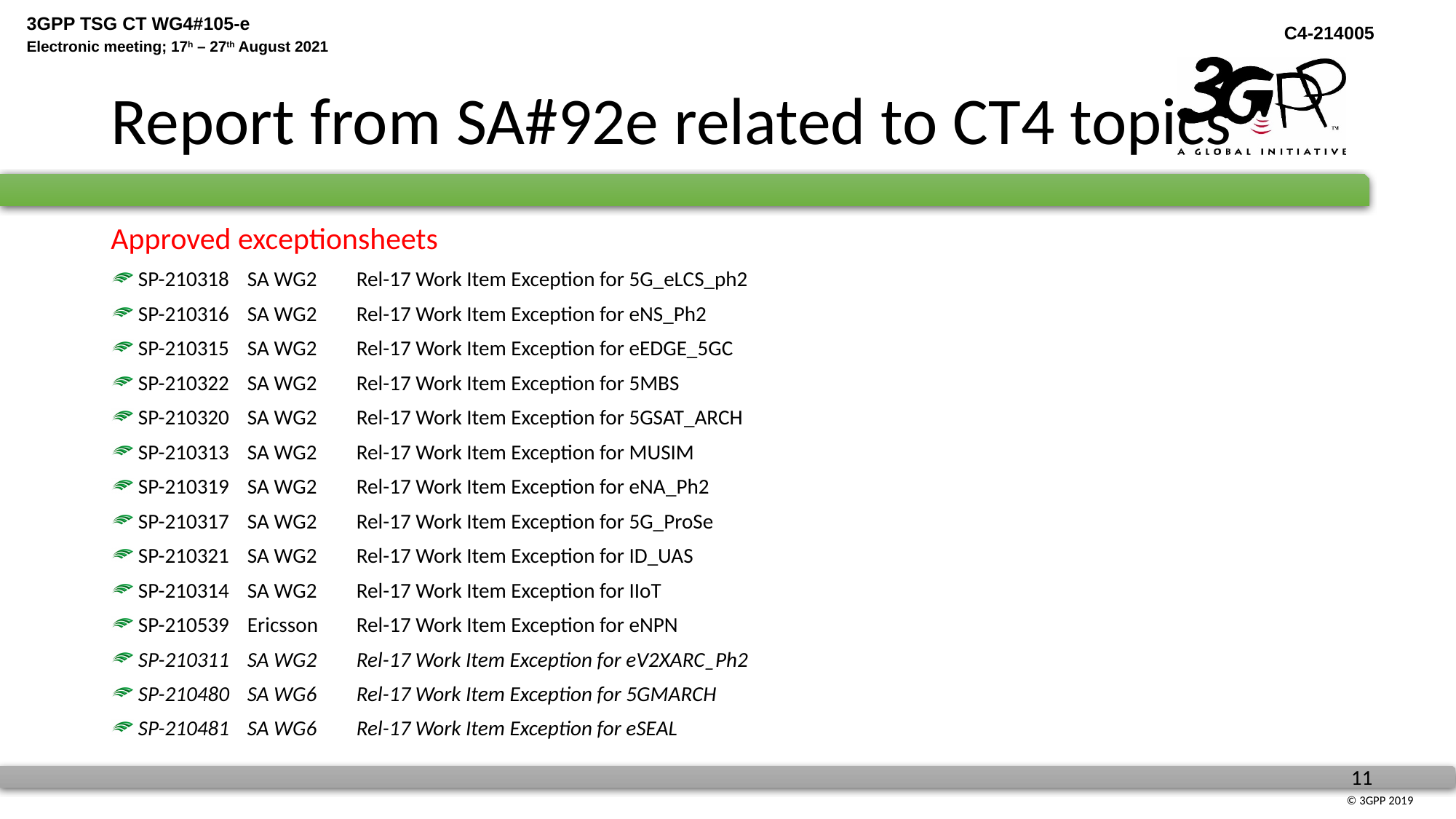

# Report from SA#92e related to CT4 topics
Approved exceptionsheets
SP-210318	SA WG2	Rel-17 Work Item Exception for 5G_eLCS_ph2
SP-210316	SA WG2	Rel-17 Work Item Exception for eNS_Ph2
SP-210315	SA WG2	Rel-17 Work Item Exception for eEDGE_5GC
SP-210322	SA WG2	Rel-17 Work Item Exception for 5MBS
SP-210320	SA WG2	Rel-17 Work Item Exception for 5GSAT_ARCH
SP-210313	SA WG2	Rel-17 Work Item Exception for MUSIM
SP-210319	SA WG2	Rel-17 Work Item Exception for eNA_Ph2
SP-210317	SA WG2	Rel-17 Work Item Exception for 5G_ProSe
SP-210321	SA WG2	Rel-17 Work Item Exception for ID_UAS
SP-210314	SA WG2	Rel-17 Work Item Exception for IIoT
SP-210539	Ericsson	Rel-17 Work Item Exception for eNPN
SP-210311	SA WG2	Rel-17 Work Item Exception for eV2XARC_Ph2
SP-210480	SA WG6	Rel-17 Work Item Exception for 5GMARCH
SP-210481	SA WG6	Rel-17 Work Item Exception for eSEAL